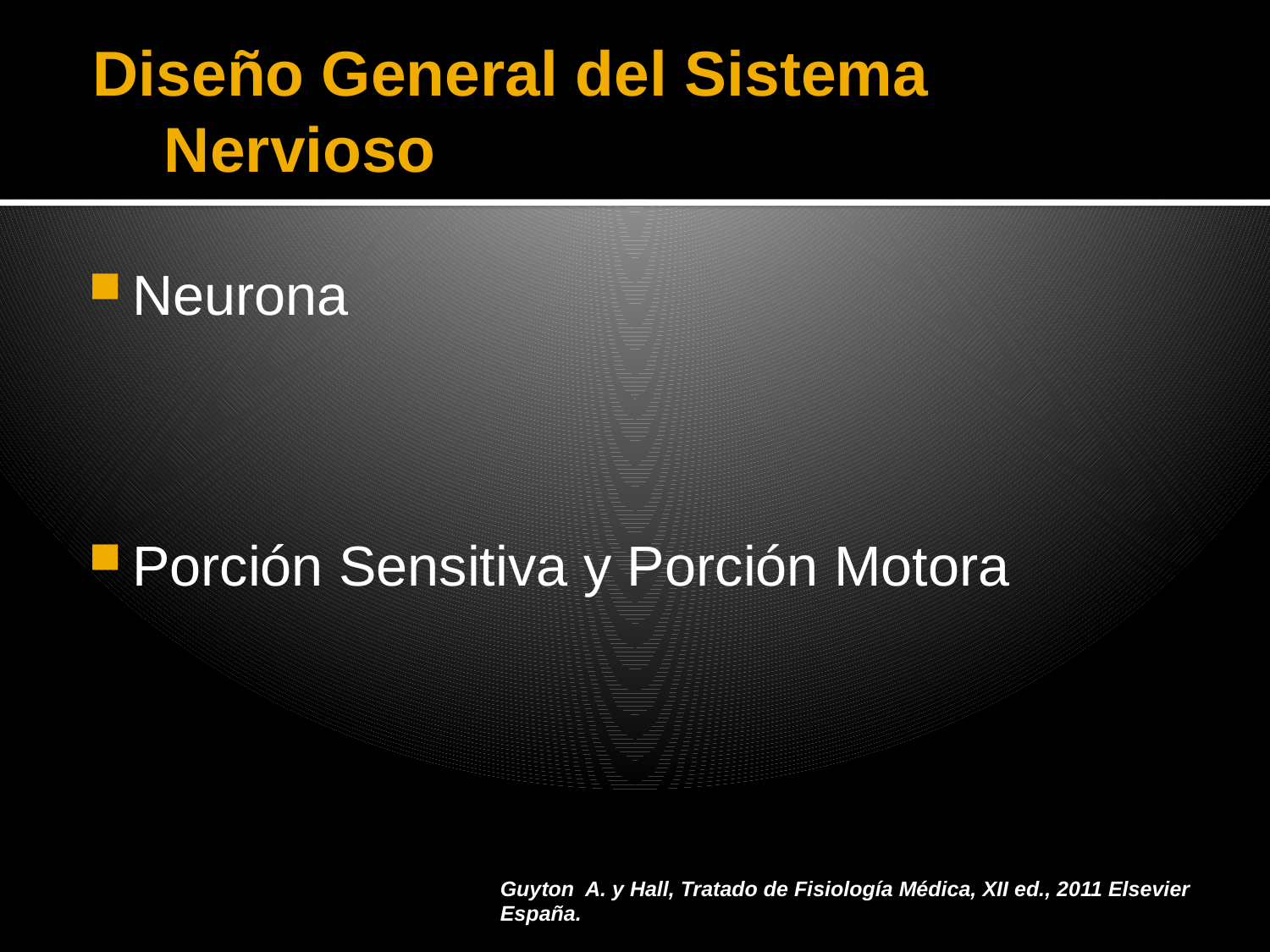

# Diseño General del Sistema Nervioso
Neurona

Porción Sensitiva y Porción Motora

Guyton  A. y Hall, Tratado de Fisiología Médica, XII ed., 2011 Elsevier España.